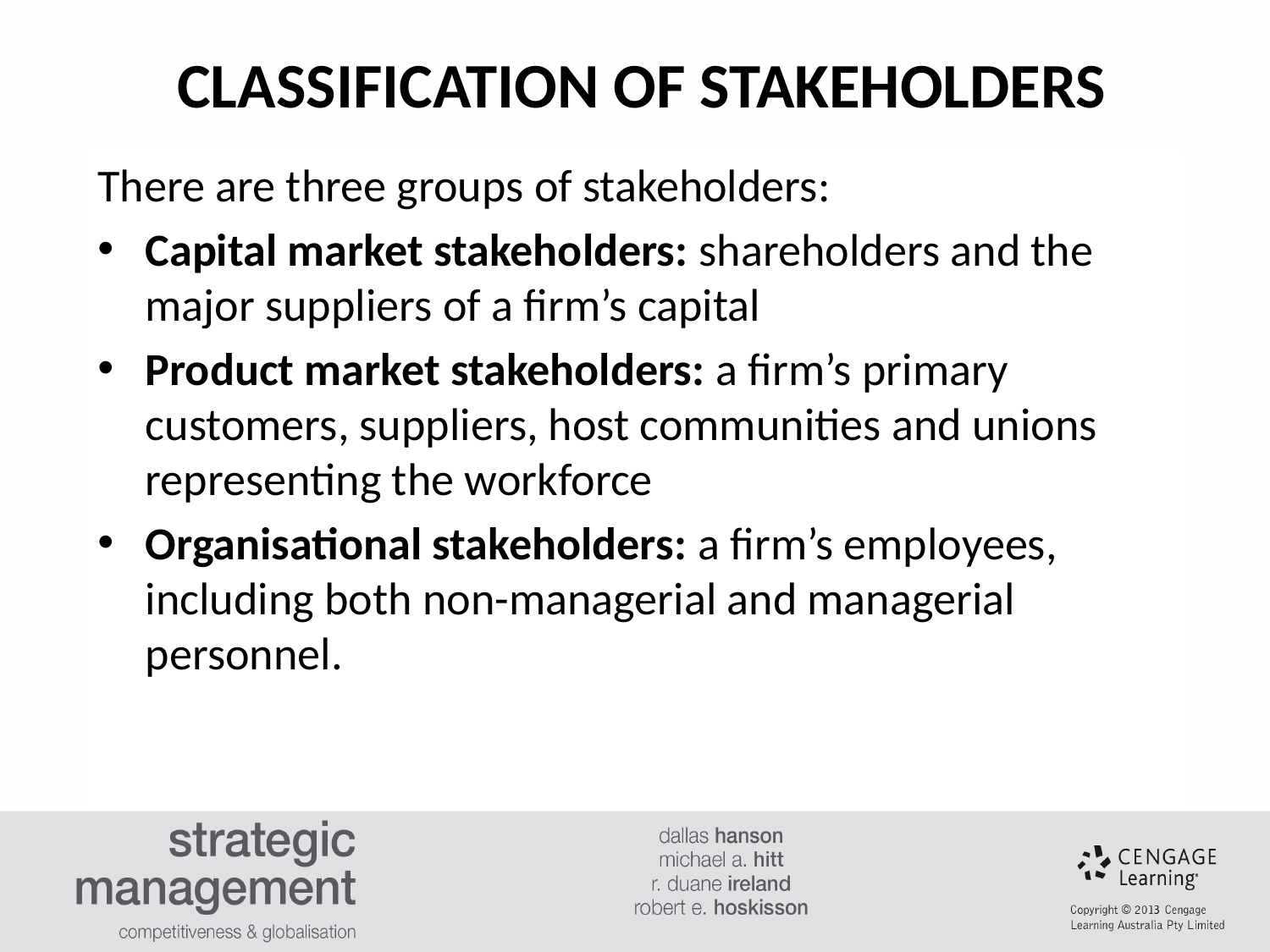

CLASSIFICATION OF STAKEHOLDERS
#
There are three groups of stakeholders:
Capital market stakeholders: shareholders and the major suppliers of a firm’s capital
Product market stakeholders: a firm’s primary customers, suppliers, host communities and unions representing the workforce
Organisational stakeholders: a firm’s employees, including both non-managerial and managerial personnel.